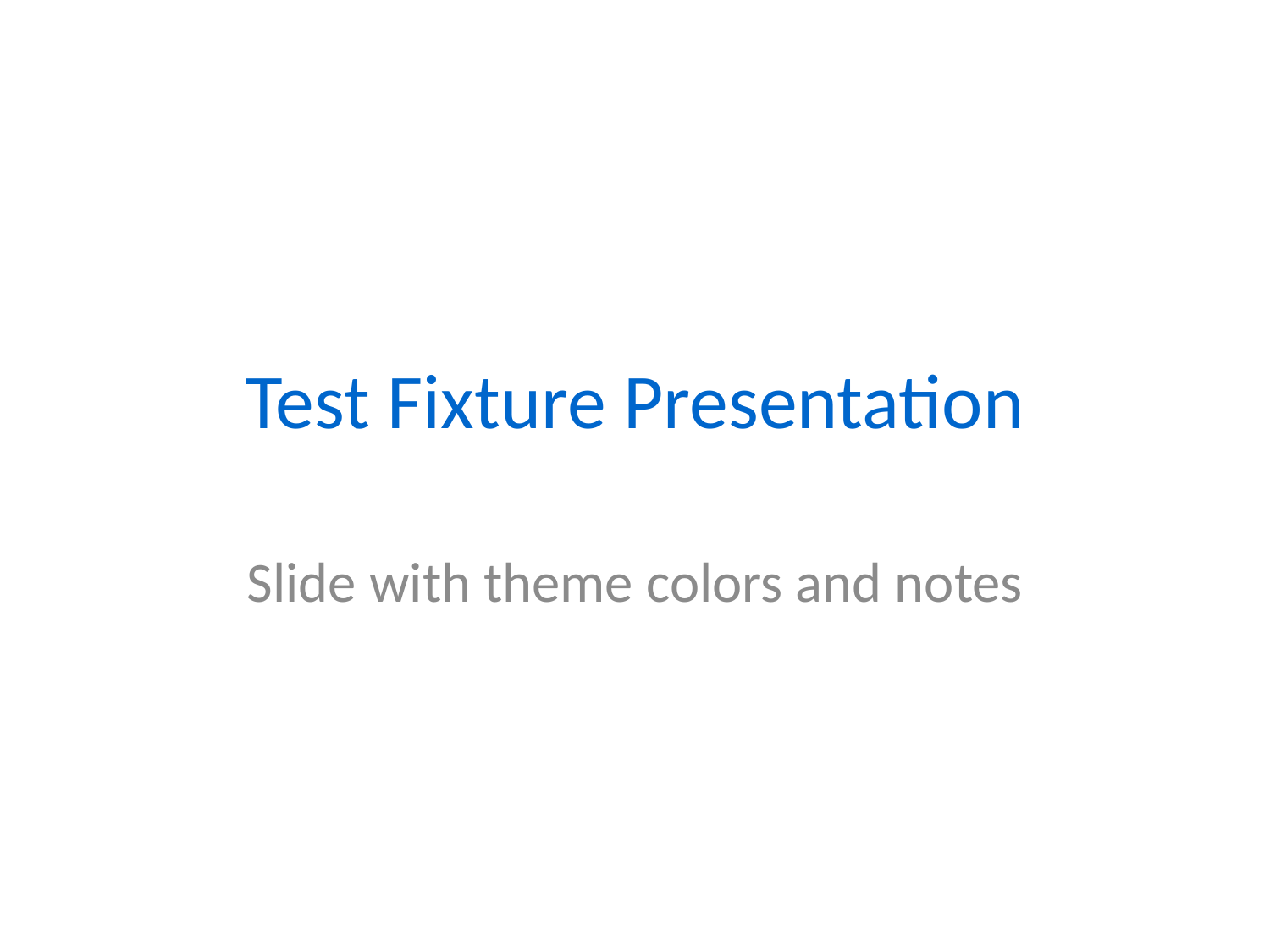

# Test Fixture Presentation
Slide with theme colors and notes